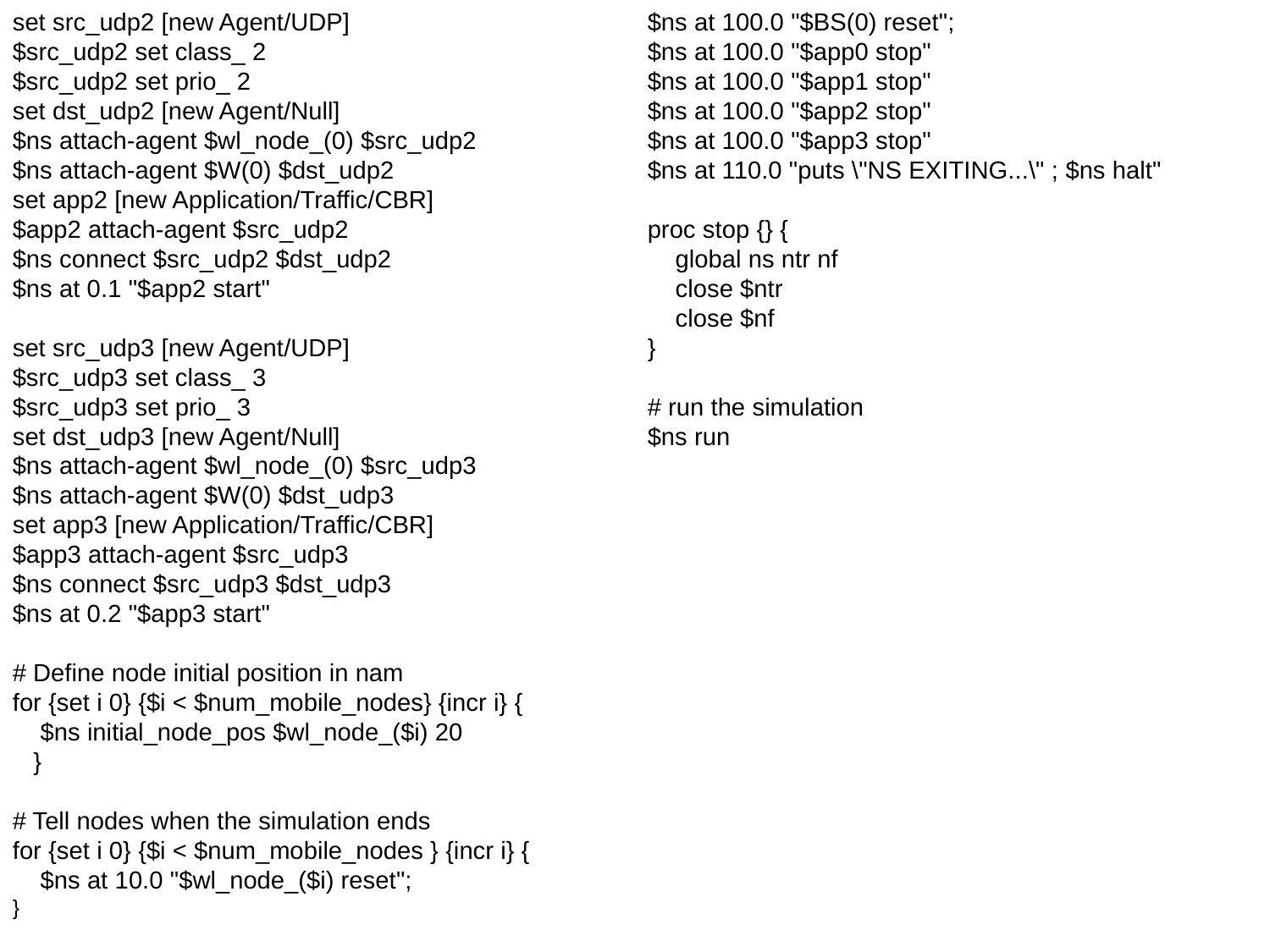

set src_udp2 [new Agent/UDP]
$src_udp2 set class_ 2
$src_udp2 set prio_ 2
set dst_udp2 [new Agent/Null]
$ns attach-agent $wl_node_(0) $src_udp2
$ns attach-agent $W(0) $dst_udp2
set app2 [new Application/Traffic/CBR]
$app2 attach-agent $src_udp2
$ns connect $src_udp2 $dst_udp2
$ns at 0.1 "$app2 start"

set src_udp3 [new Agent/UDP]
$src_udp3 set class_ 3
$src_udp3 set prio_ 3
set dst_udp3 [new Agent/Null]
$ns attach-agent $wl_node_(0) $src_udp3
$ns attach-agent $W(0) $dst_udp3
set app3 [new Application/Traffic/CBR]
$app3 attach-agent $src_udp3
$ns connect $src_udp3 $dst_udp3
$ns at 0.2 "$app3 start"

# Define node initial position in nam
for {set i 0} {$i < $num_mobile_nodes} {incr i} {
    $ns initial_node_pos $wl_node_($i) 20
   }

# Tell nodes when the simulation ends
for {set i 0} {$i < $num_mobile_nodes } {incr i} {
    $ns at 10.0 "$wl_node_($i) reset";
}

$ns at 100.0 "$BS(0) reset";
$ns at 100.0 "$app0 stop"
$ns at 100.0 "$app1 stop"
$ns at 100.0 "$app2 stop"
$ns at 100.0 "$app3 stop"
$ns at 110.0 "puts \"NS EXITING...\" ; $ns halt"

proc stop {} {
    global ns ntr nf
    close $ntr
    close $nf
}

# run the simulation
$ns run